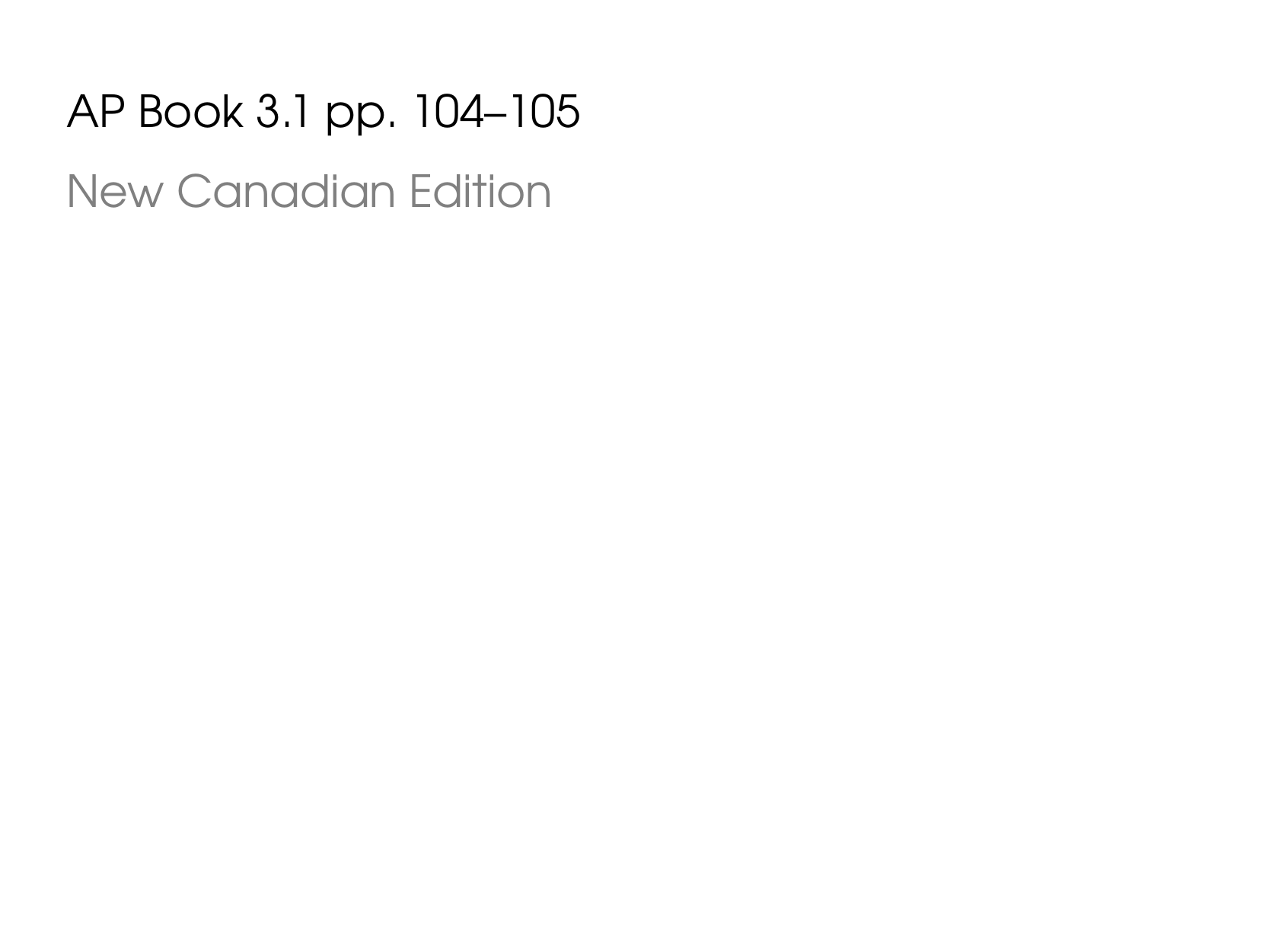

AP Book 3.1 pp. 104–105
New Canadian Edition